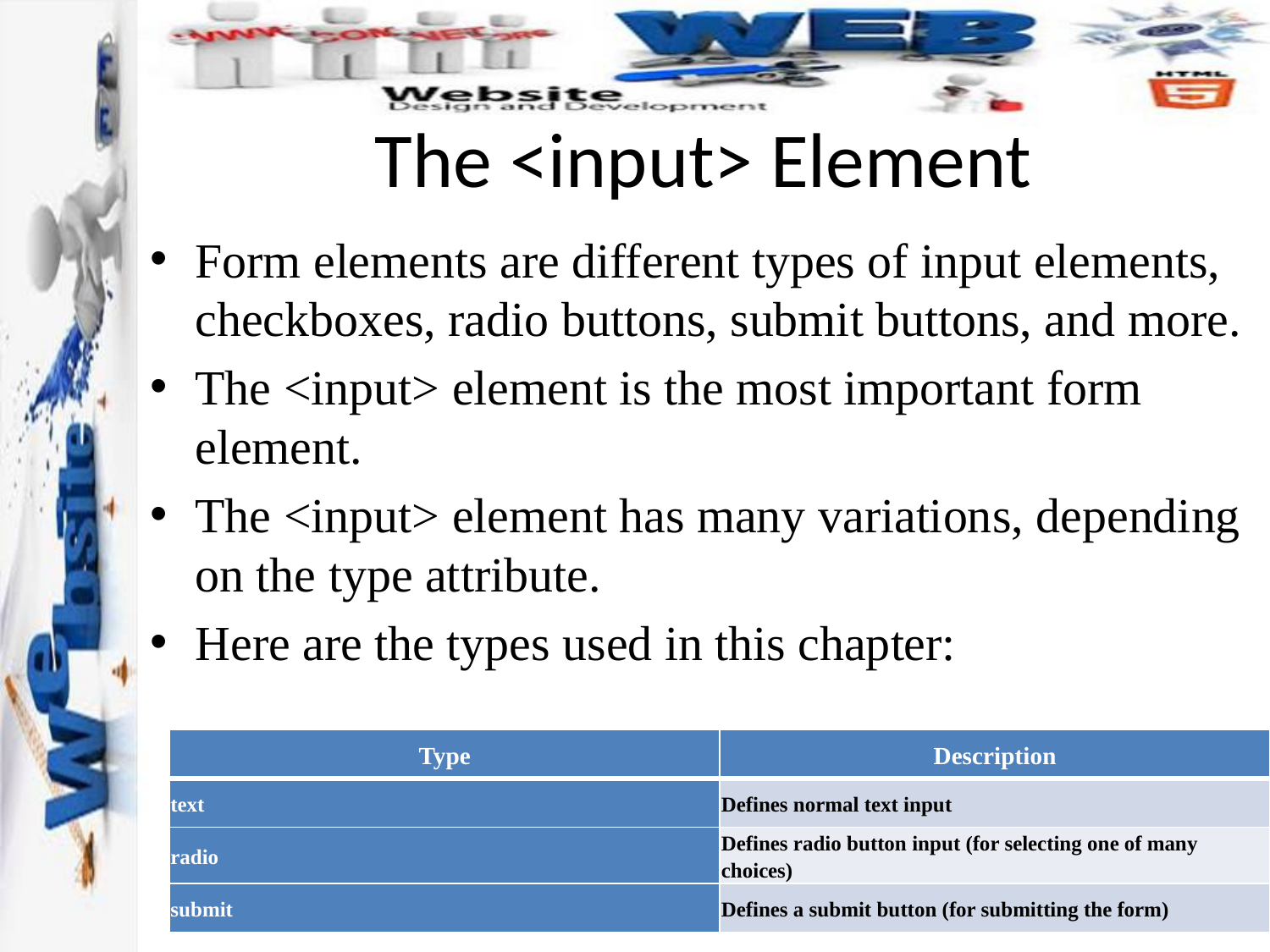

# The <input> Element
Form elements are different types of input elements, checkboxes, radio buttons, submit buttons, and more.
The <input> element is the most important form element.
The <input> element has many variations, depending on the type attribute.
Here are the types used in this chapter:

| Type | Description |
| --- | --- |
| text | Defines normal text input |
| radio | Defines radio button input (for selecting one of many choices) |
| submit | Defines a submit button (for submitting the form) |